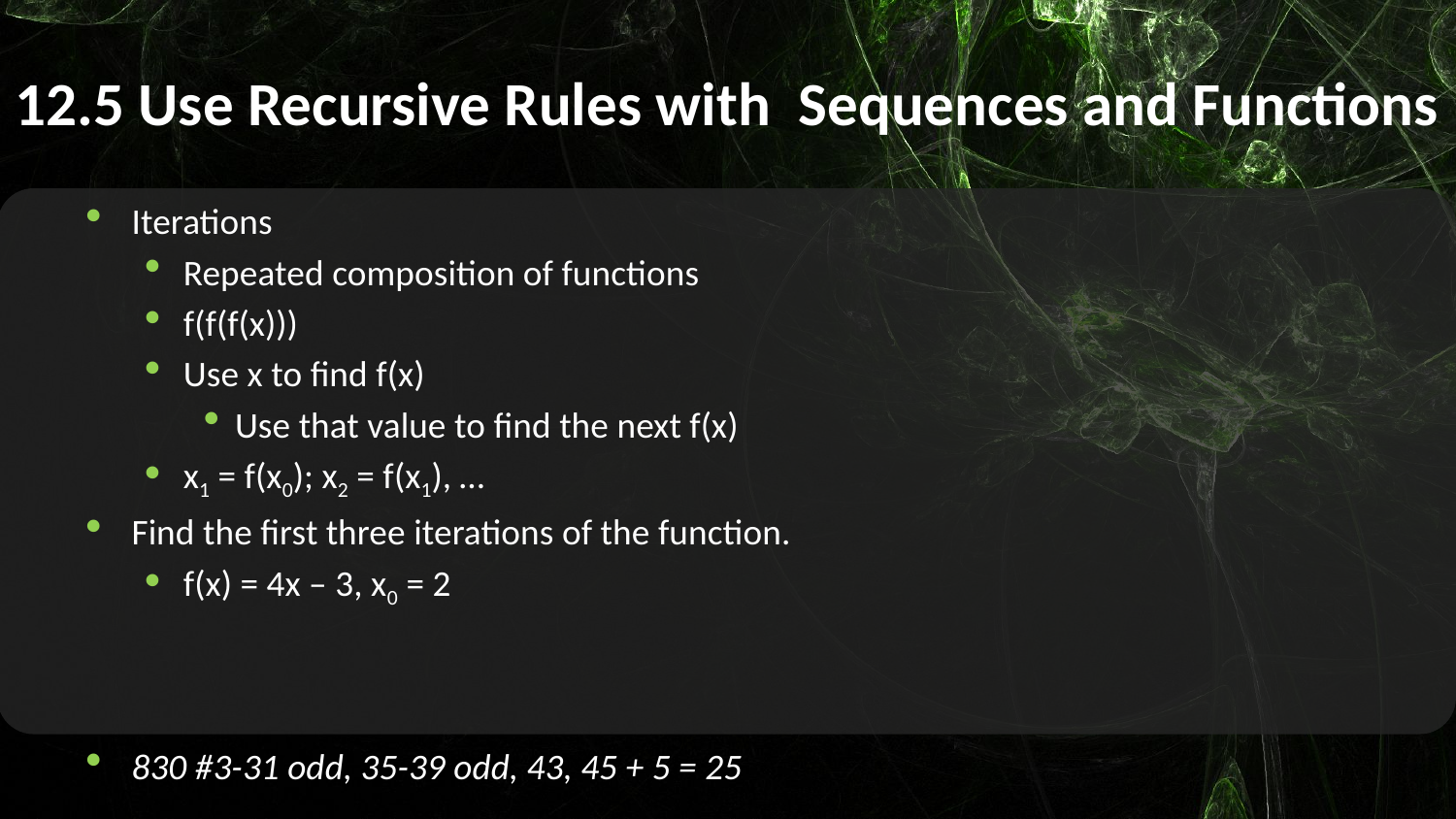

# 12.5 Use Recursive Rules with  Sequences and Functions
Iterations
Repeated composition of functions
f(f(f(x)))
Use x to find f(x)
Use that value to find the next f(x)
x1 = f(x0); x2 = f(x1), …
Find the first three iterations of the function.
f(x) = 4x – 3, x0 = 2

830 #3-31 odd, 35-39 odd, 43, 45 + 5 = 25